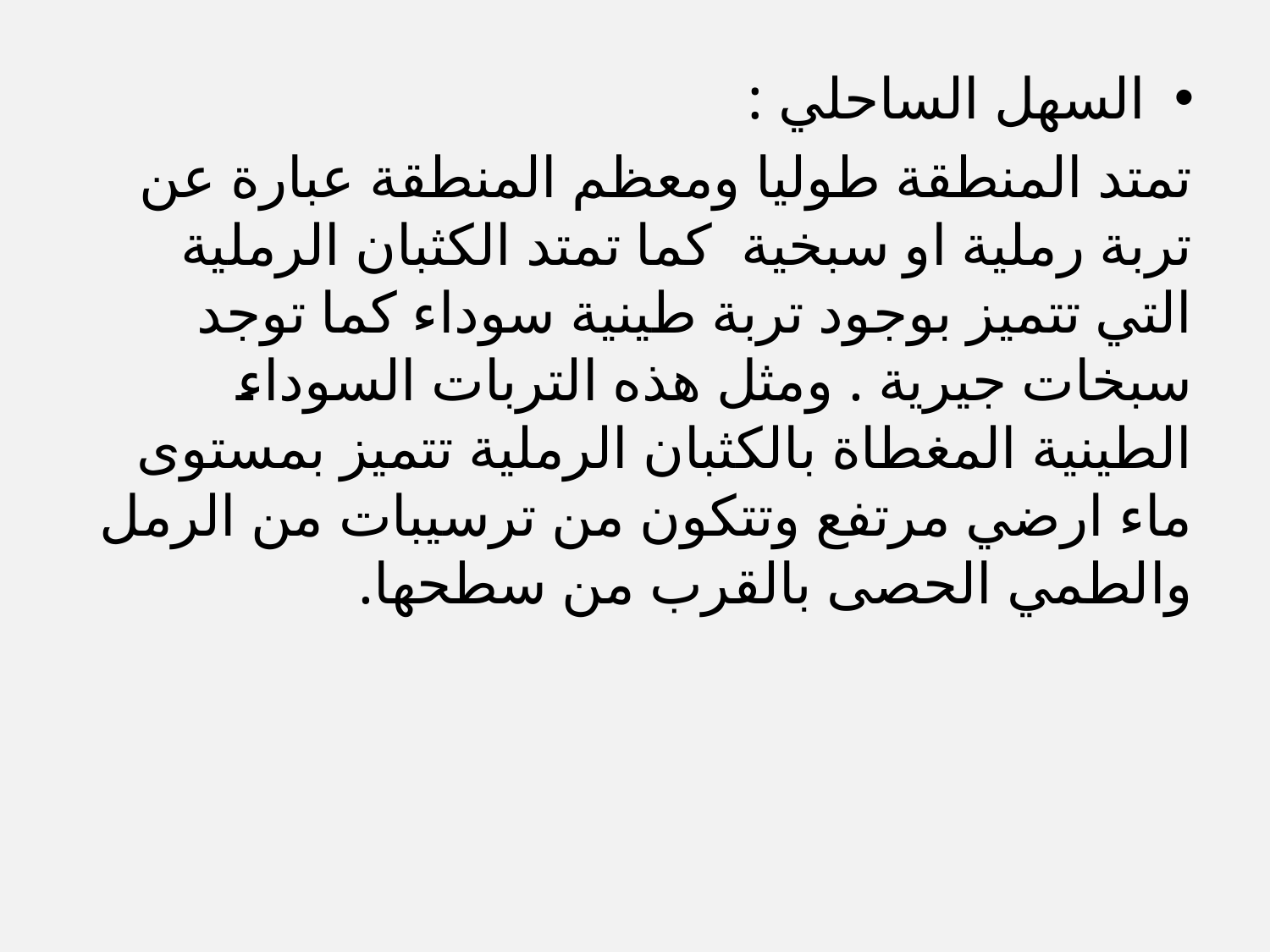

السهل الساحلي :
تمتد المنطقة طوليا ومعظم المنطقة عبارة عن تربة رملية او سبخية  كما تمتد الكثبان الرملية التي تتميز بوجود تربة طينية سوداء كما توجد سبخات جيرية . ومثل هذه التربات السوداء الطينية المغطاة بالكثبان الرملية تتميز بمستوى ماء ارضي مرتفع وتتكون من ترسيبات من الرمل والطمي الحصى بالقرب من سطحها.